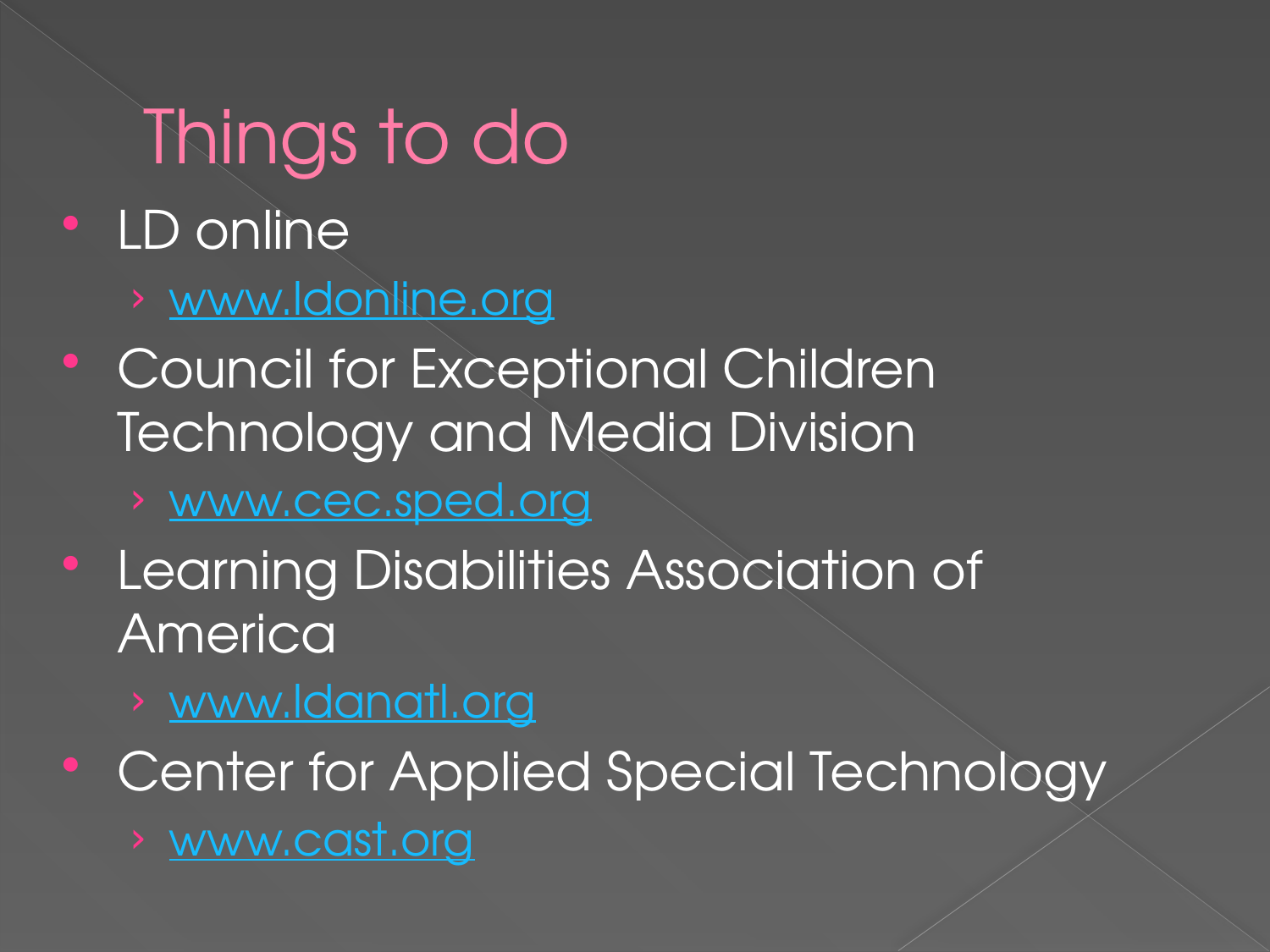

# Things to do
LD online
www.ldonline.org
Council for Exceptional Children Technology and Media Division
www.cec.sped.org
Learning Disabilities Association of America
www.ldanatl.org
Center for Applied Special Technology
www.cast.org